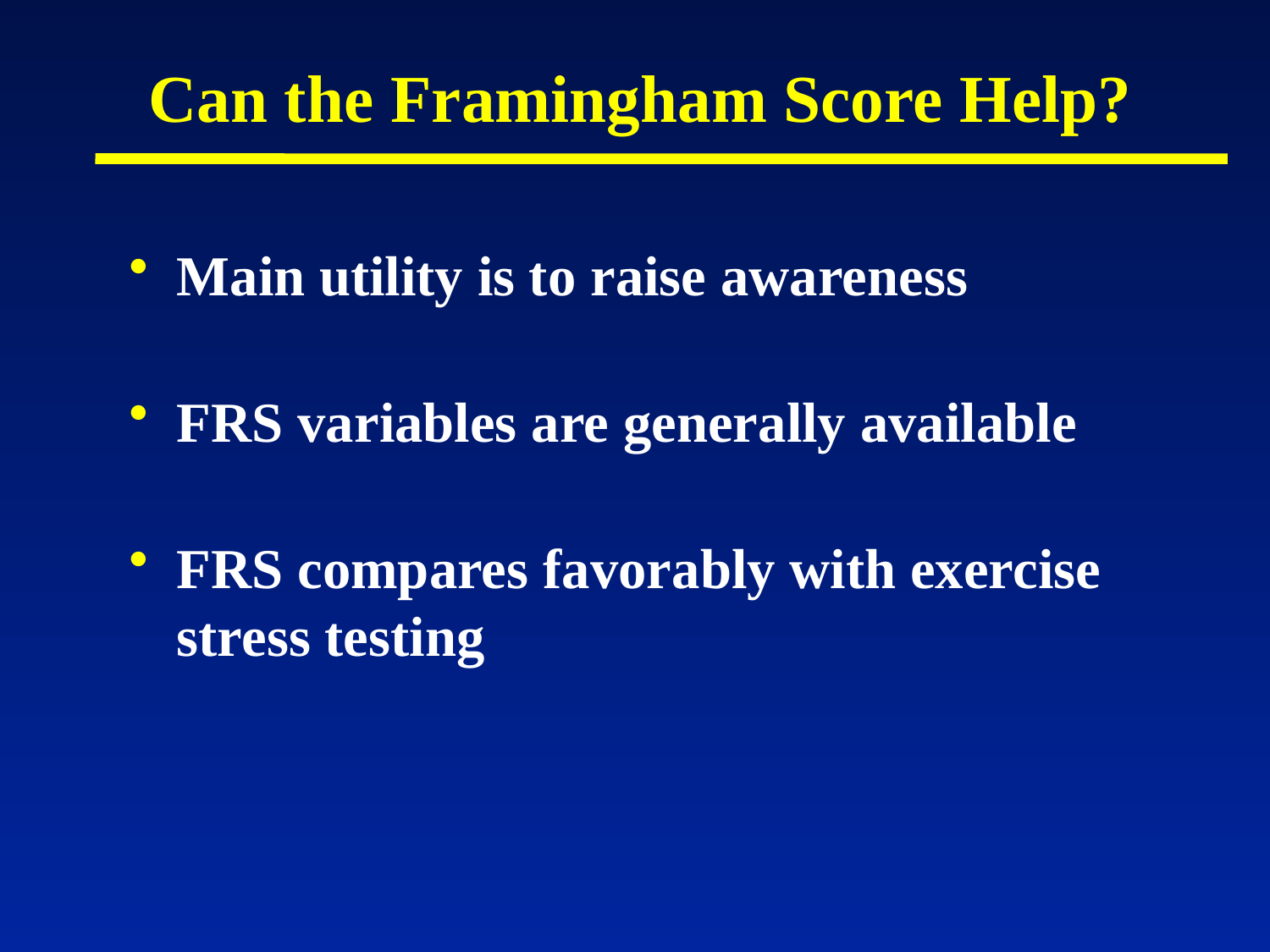

# Can the Framingham Score Help?
Main utility is to raise awareness
FRS variables are generally available
FRS compares favorably with exercise stress testing